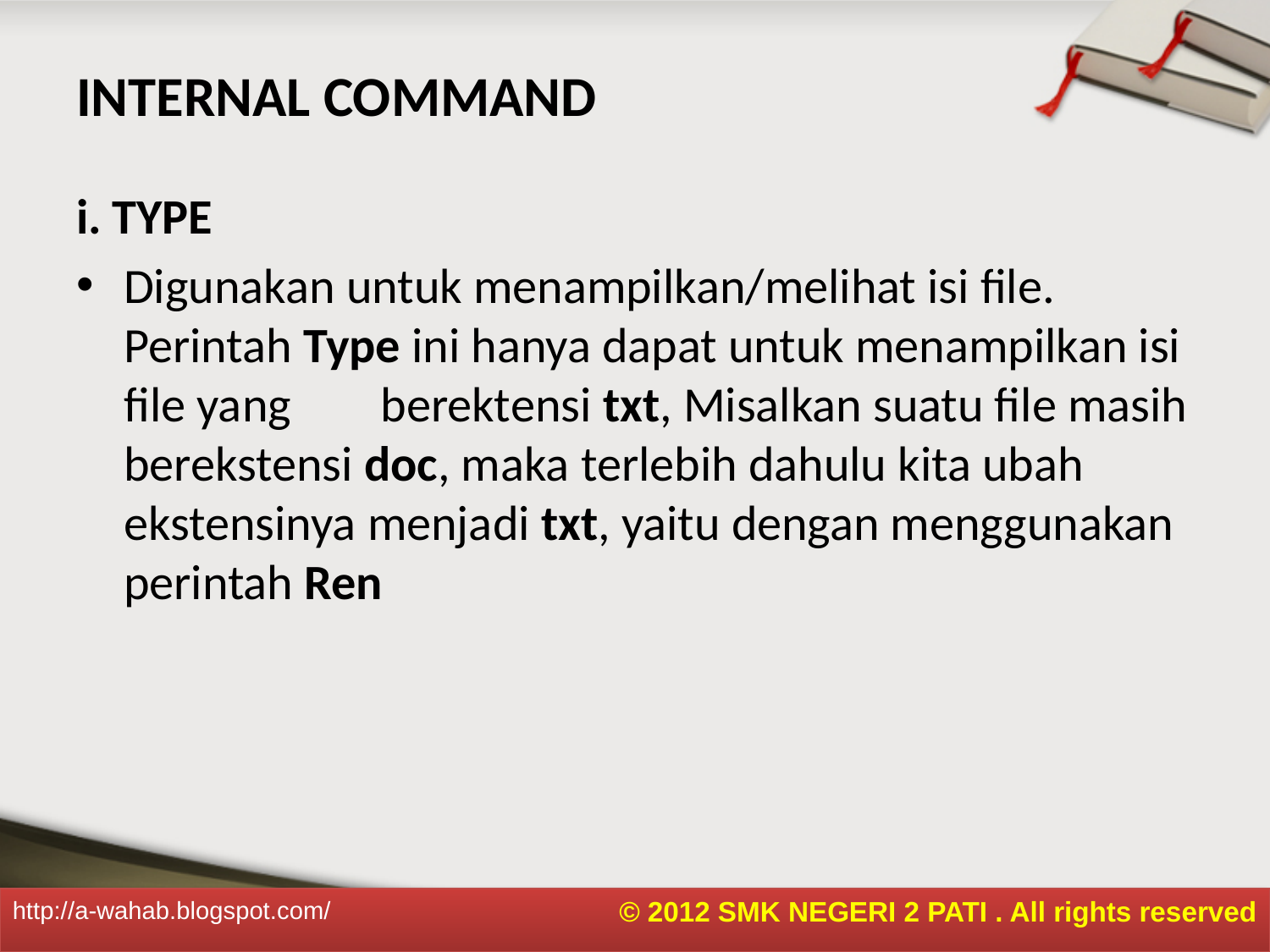

# INTERNAL COMMAND
i. TYPE
Digunakan untuk menampilkan/melihat isi file. Perintah Type ini hanya dapat untuk menampilkan isi file yang        berektensi txt, Misalkan suatu file masih berekstensi doc, maka terlebih dahulu kita ubah ekstensinya menjadi txt, yaitu dengan menggunakan perintah Ren
© 2012 SMK NEGERI 2 PATI . All rights reserved

http://a-wahab.blogspot.com/